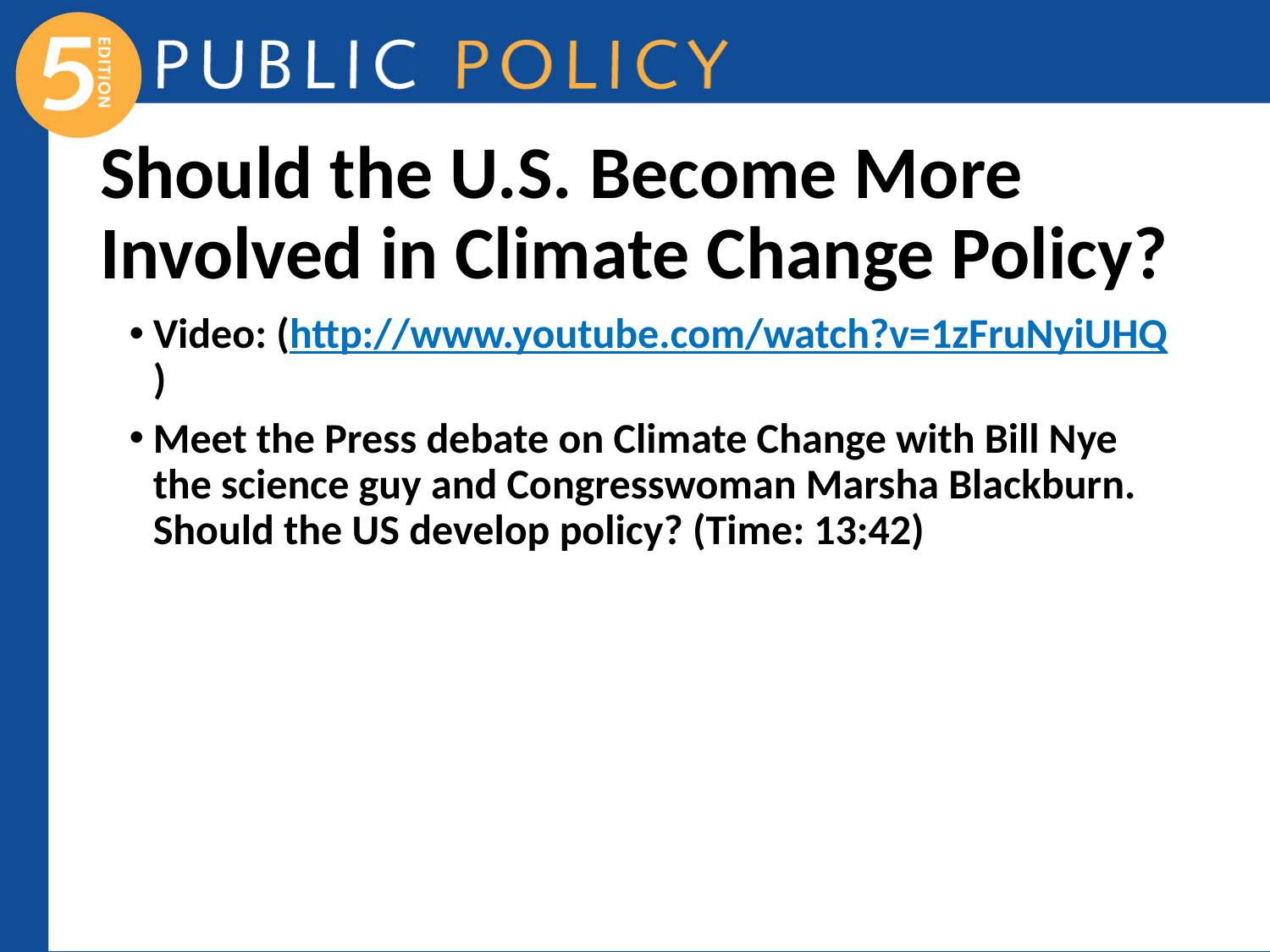

# Should the U.S. Become More Involved in Climate Change Policy?
Video: (http://www.youtube.com/watch?v=1zFruNyiUHQ)
Meet the Press debate on Climate Change with Bill Nye the science guy and Congresswoman Marsha Blackburn. Should the US develop policy? (Time: 13:42)